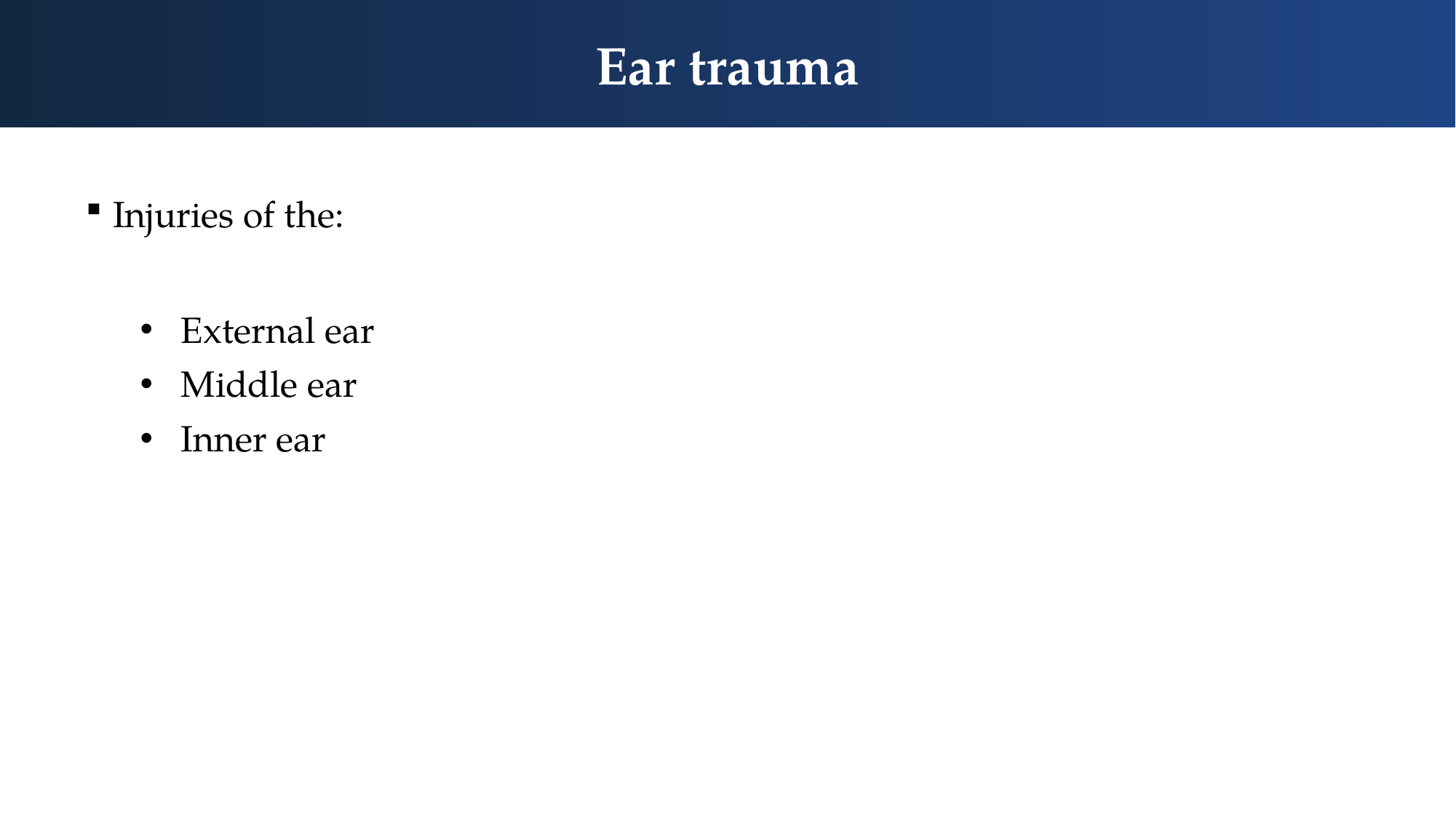

Ear trauma
Injuries of the:

External ear
Middle ear
Inner ear